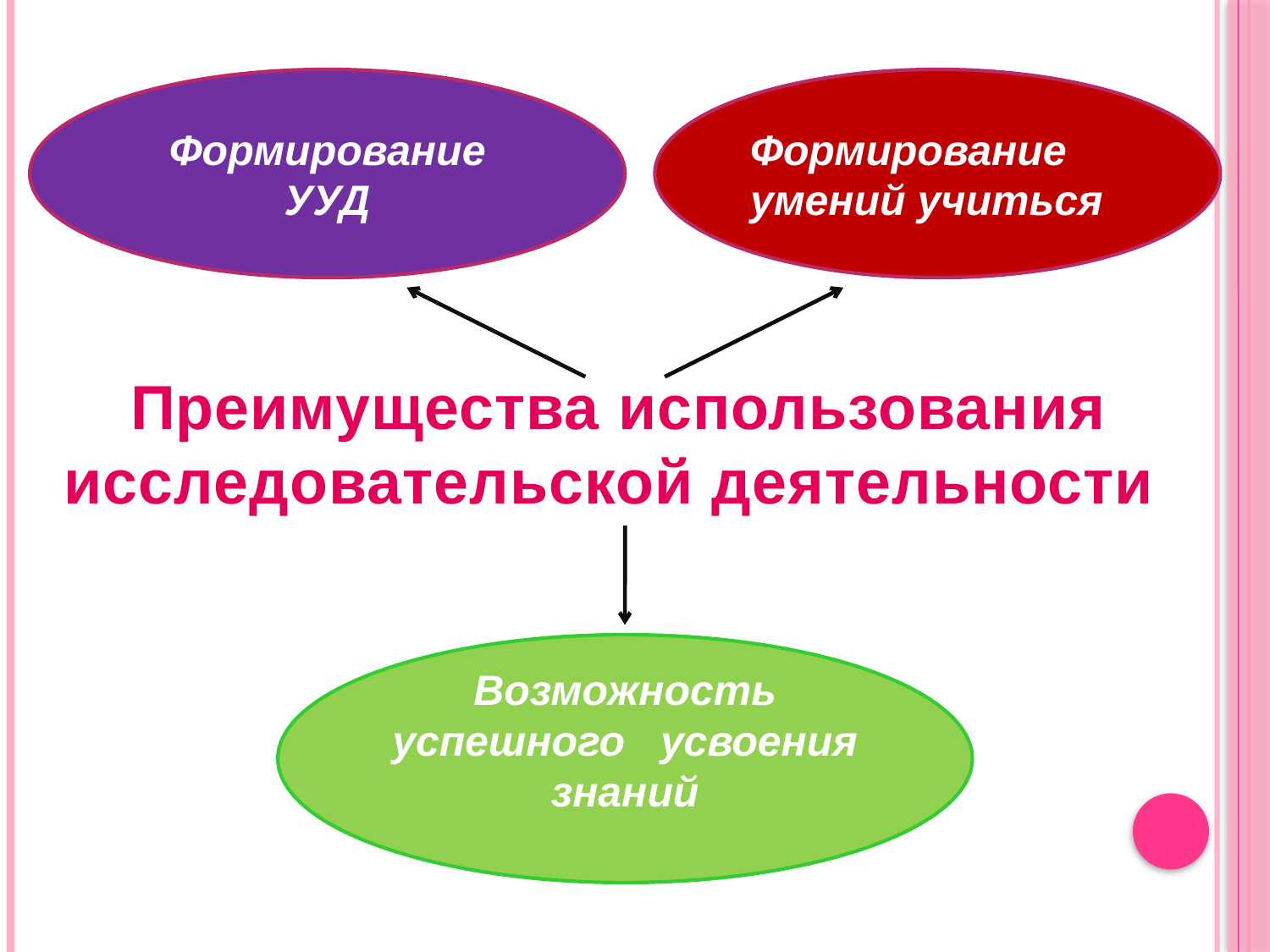

Формирование УУД
Формирование  умений учиться
# Преимущества использования исследовательской деятельности
Возможность успешного   усвоения знаний